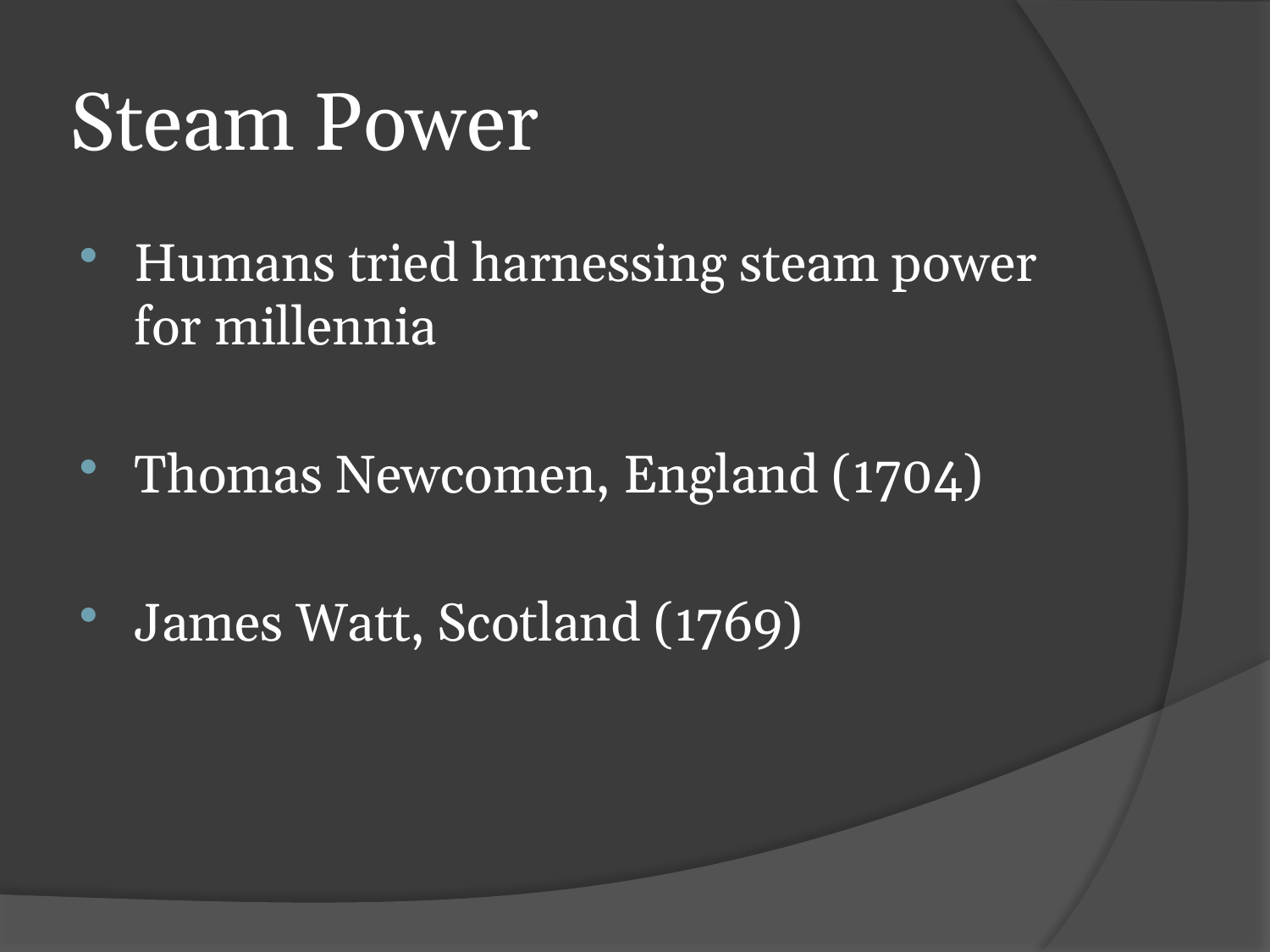

# Steam Power
Humans tried harnessing steam power for millennia

Thomas Newcomen, England (1704)

James Watt, Scotland (1769)